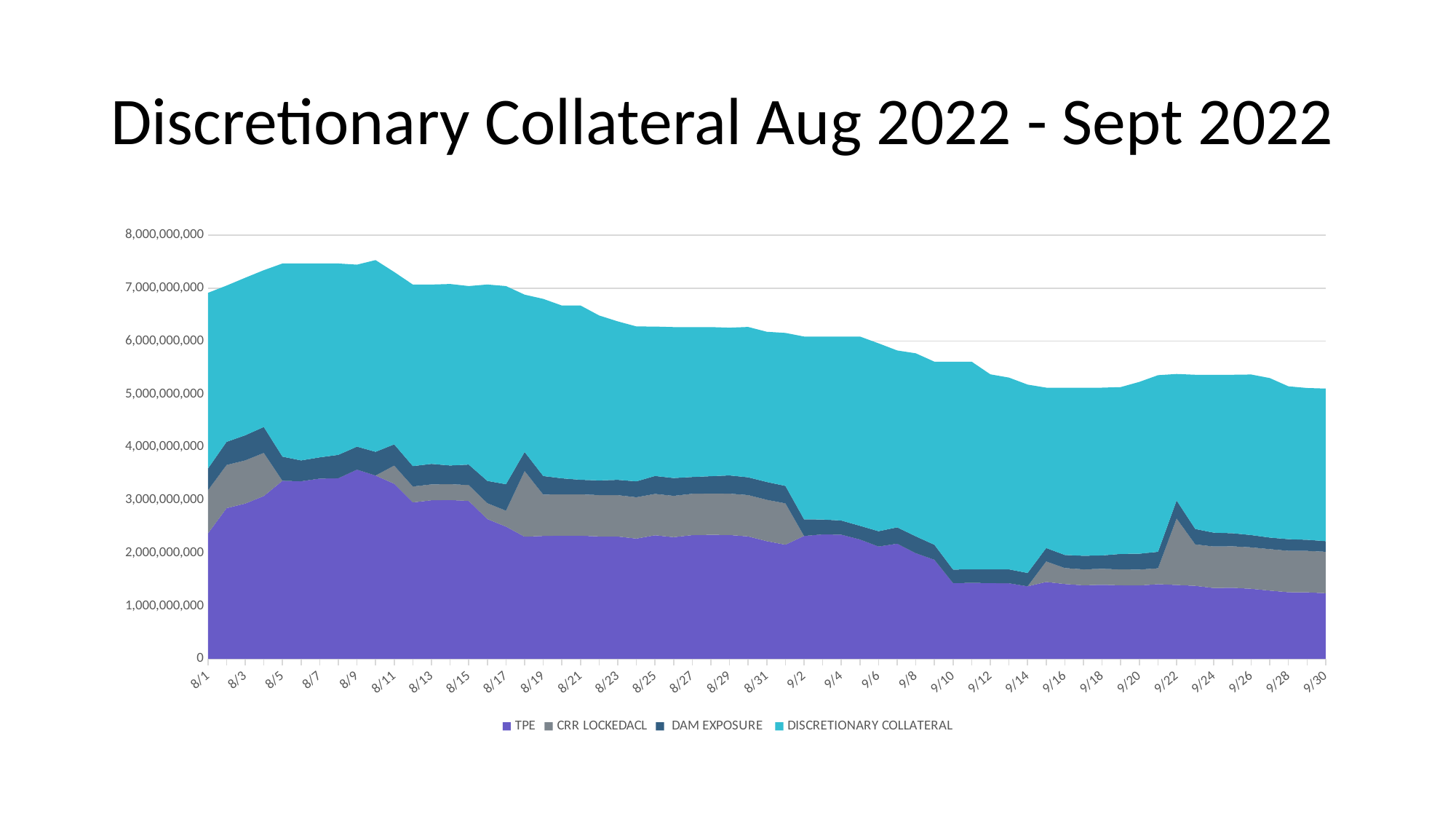

# Discretionary Collateral Aug 2022 - Sept 2022

### Chart

| Category | TPE | CRR LOCKEDACL |  DAM EXPOSURE  | DISCRETIONARY COLLATERAL |
|---|---|---|---|---|
| 44774 | 2367506217.26 | 815757995.2500001 | 409774381.56999993 | 3318926832.499995 |
| 44775 | 2845642697.610002 | 815757995.2499999 | 436733529.34999996 | 2951059547.8399935 |
| 44776 | 2932812662.7100024 | 815757995.2500001 | 474248124.32000005 | 2973586508.060004 |
| 44777 | 3074661356.5799994 | 815757995.2500001 | 488340096.7700001 | 2960827389.220001 |
| 44778 | 3363059274.130001 | 0.0 | 456455985.0800001 | 3646536975.3899975 |
| 44779 | 3353907133.909999 | 0.0 | 394405881.56 | 3717739219.1299987 |
| 44780 | 3404467985.670003 | 0.0 | 401500896.34999996 | 3660083352.5800033 |
| 44781 | 3410905113.5200047 | 0.0 | 441847775.3000001 | 3613432779.6699986 |
| 44782 | 3574298784.330001 | 0.0 | 433872625.20000005 | 3435775518.789998 |
| 44783 | 3462603628.460002 | 0.0 | 448159213.51999986 | 3619700079.339996 |
| 44784 | 3306563398.1399994 | 344169205.97999996 | 400807092.28000003 | 3253772031.24 |
| 44785 | 2954684147.980002 | 300040338.16999996 | 385308100.61000013 | 3428851888.9700003 |
| 44786 | 2994902120.890001 | 300040338.1700001 | 387828946.40999985 | 3386113070.2600007 |
| 44787 | 2998823047.1600003 | 300040338.16999996 | 353745255.3699999 | 3426275835.0299993 |
| 44788 | 2982737619.4400005 | 300040338.16999996 | 386427280.3100003 | 3370517610.899995 |
| 44789 | 2639496063.0999975 | 300040338.16999996 | 421176976.1100001 | 3708263795.9300046 |
| 44790 | 2497616043.1300015 | 300040338.16999996 | 500106584.2799999 | 3742289751.979991 |
| 44791 | 2306276196.5 | 1240757477.8600001 | 360896400.7099998 | 2969411092.369999 |
| 44792 | 2321005355.449999 | 780815471.9600002 | 351594249.69000006 | 3344658345.270003 |
| 44793 | 2326486997.989999 | 780815471.9599999 | 302123092.5899999 | 3263047860.829997 |
| 44794 | 2326035200.91 | 780815471.9599999 | 274869476.23 | 3291753274.269998 |
| 44795 | 2312315300.2999997 | 780815471.9599998 | 277163704.24 | 3114589422.3499985 |
| 44796 | 2310468410.6099997 | 780815471.9600002 | 289291577.87 | 2992018474.420004 |
| 44797 | 2271264573.8599987 | 780815471.96 | 299932241.0700001 | 2925574763.530002 |
| 44798 | 2334552593.0799985 | 780815471.96 | 338916148.91999996 | 2820957316.240003 |
| 44799 | 2298227733.08 | 780815471.9600003 | 335502872.8600002 | 2850874749.310002 |
| 44800 | 2336646317.020001 | 780815471.9600003 | 317490366.11000013 | 2830404334.1899962 |
| 44801 | 2342387258.6299977 | 780815471.9600002 | 327369256.27000016 | 2814784502.419999 |
| 44802 | 2339294168.929999 | 780815471.9599999 | 345249821.9 | 2788722625.2299967 |
| 44803 | 2312353441.1899986 | 780815471.9599999 | 335909623.14000016 | 2838620817.6900063 |
| 44804 | 2223405977.959999 | 780815471.9600002 | 335954880.06999993 | 2837309468.1400023 |
| 44805 | 2155481088.95 | 780815471.9600002 | 330156293.82000005 | 2888967942.650002 |
| 44806 | 2321576288.870001 | 0.0 | 314251599.14 | 3450855140.859999 |
| 44807 | 2350389092.3199997 | 0.0 | 281184496.21000004 | 3455109440.3399982 |
| 44808 | 2345837037.020001 | 0.0 | 266588428.78999987 | 3474257563.060001 |
| 44809 | 2254373971.1 | 0.0 | 258377956.17999995 | 3573931101.589999 |
| 44810 | 2121162264.4199996 | 0.0 | 289611266.4899999 | 3548054782.1000047 |
| 44811 | 2175354429.1099997 | 0.0 | 308066384.35 | 3340571617.4 |
| 44812 | 1996091493.5500002 | 0.0 | 317485602.3300002 | 3456504762.4099994 |
| 44813 | 1871258197.8500023 | 0.0 | 283035535.1100002 | 3458047382.6499925 |
| 44814 | 1430666841.0100007 | 0.0 | 255727526.94999996 | 3925946747.6499963 |
| 44815 | 1435602831.2200012 | 0.0 | 256114571.62999997 | 3920623712.7599936 |
| 44816 | 1431689110.5299993 | 0.0 | 258294211.0799999 | 3683366849.6700025 |
| 44817 | 1427190701.609999 | 0.0 | 262953878.82999998 | 3621305820.250003 |
| 44818 | 1370291447.0800004 | 0.0 | 252212262.14 | 3556880985.1900024 |
| 44819 | 1452435622.7299988 | 387778000.2 | 252739692.67 | 3029123891.9100056 |
| 44820 | 1413887062.0999994 | 300710539.53000003 | 247233618.54000008 | 3159723670.700003 |
| 44821 | 1389648575.9199998 | 300710539.53000003 | 256453442.7400001 | 3174742332.6800013 |
| 44822 | 1399255673.6400003 | 300710539.53000003 | 253777608.14000022 | 3167811069.5600038 |
| 44823 | 1389378555.9899993 | 300710539.53000003 | 291852011.4699999 | 3150249361.9200044 |
| 44824 | 1385988106.1599996 | 300710539.53000003 | 299281933.12000006 | 3245065353.980003 |
| 44825 | 1410487773.390001 | 300710539.53 | 310845001.3699998 | 3335618283.9400024 |
| 44826 | 1395984189.1100004 | 1254889274.6799998 | 340163515.39000005 | 2389198086.250002 |
| 44827 | 1379457592.94 | 782715242.2099998 | 290939247.96000004 | 2911919539.1200066 |
| 44828 | 1338491552.9799993 | 782715242.2099998 | 261646685.58999994 | 2982178141.4500065 |
| 44829 | 1342738032.5400004 | 782715242.2099998 | 246653053.13000005 | 2992925294.350006 |
| 44830 | 1323529205.3600004 | 782715242.2099998 | 232327391.39999992 | 3031450803.28 |
| 44831 | 1289423018.4799993 | 782715242.2099998 | 218324863.51 | 3012344170.1500053 |
| 44832 | 1258445575.2400002 | 782715242.21 | 219082360.64999995 | 2886689481.2999964 |
| 44833 | 1256985652.4099987 | 782715242.21 | 209666473.00000003 | 2866175892.340005 |
| 44834 | 1239934836.3500006 | 782715242.2099998 | 200448163.98999992 | 2881853234.1200027 |